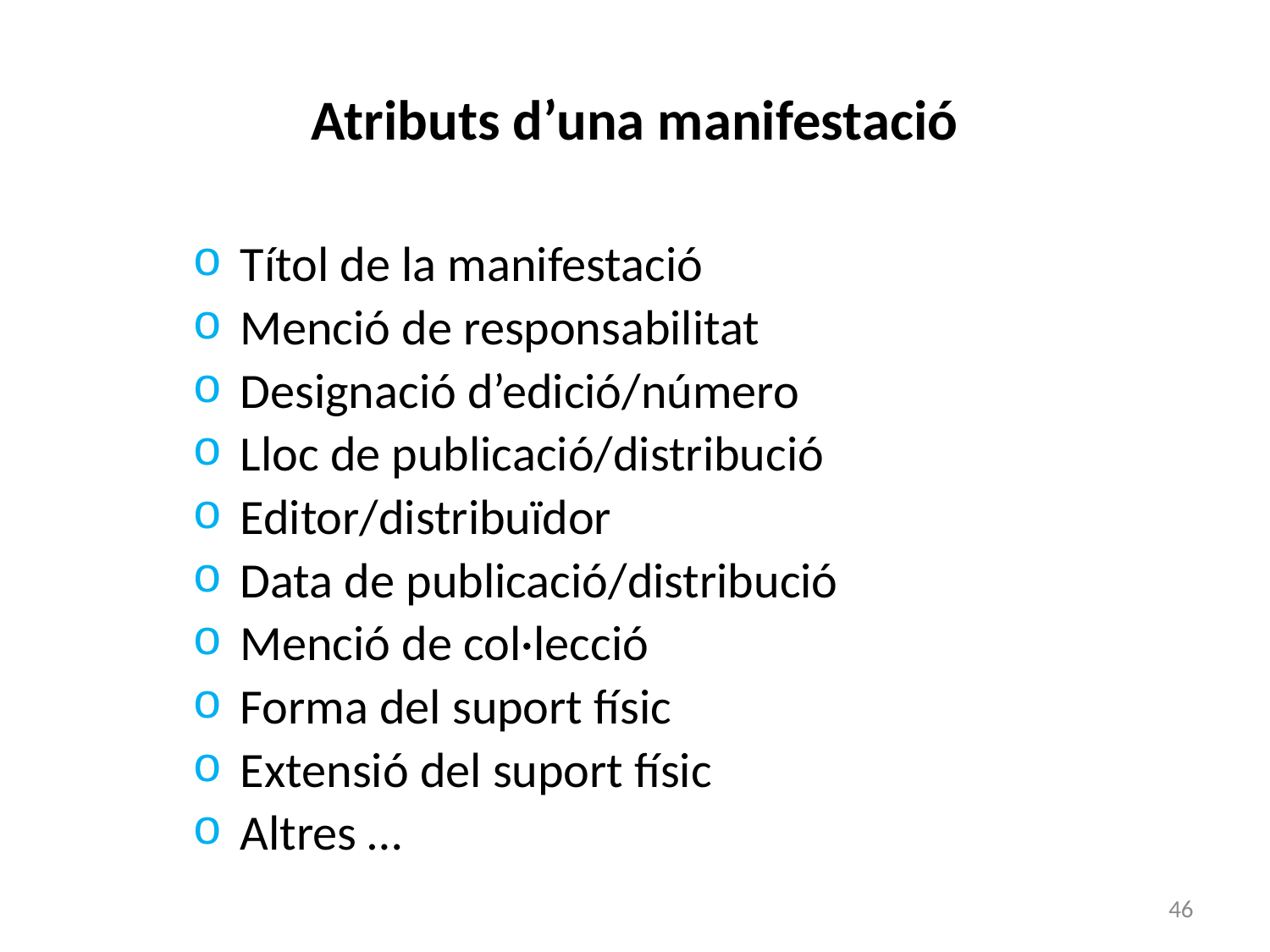

# Atributs d’una manifestació
Títol de la manifestació
Menció de responsabilitat
Designació d’edició/número
Lloc de publicació/distribució
Editor/distribuïdor
Data de publicació/distribució
Menció de col·lecció
Forma del suport físic
Extensió del suport físic
Altres …
46